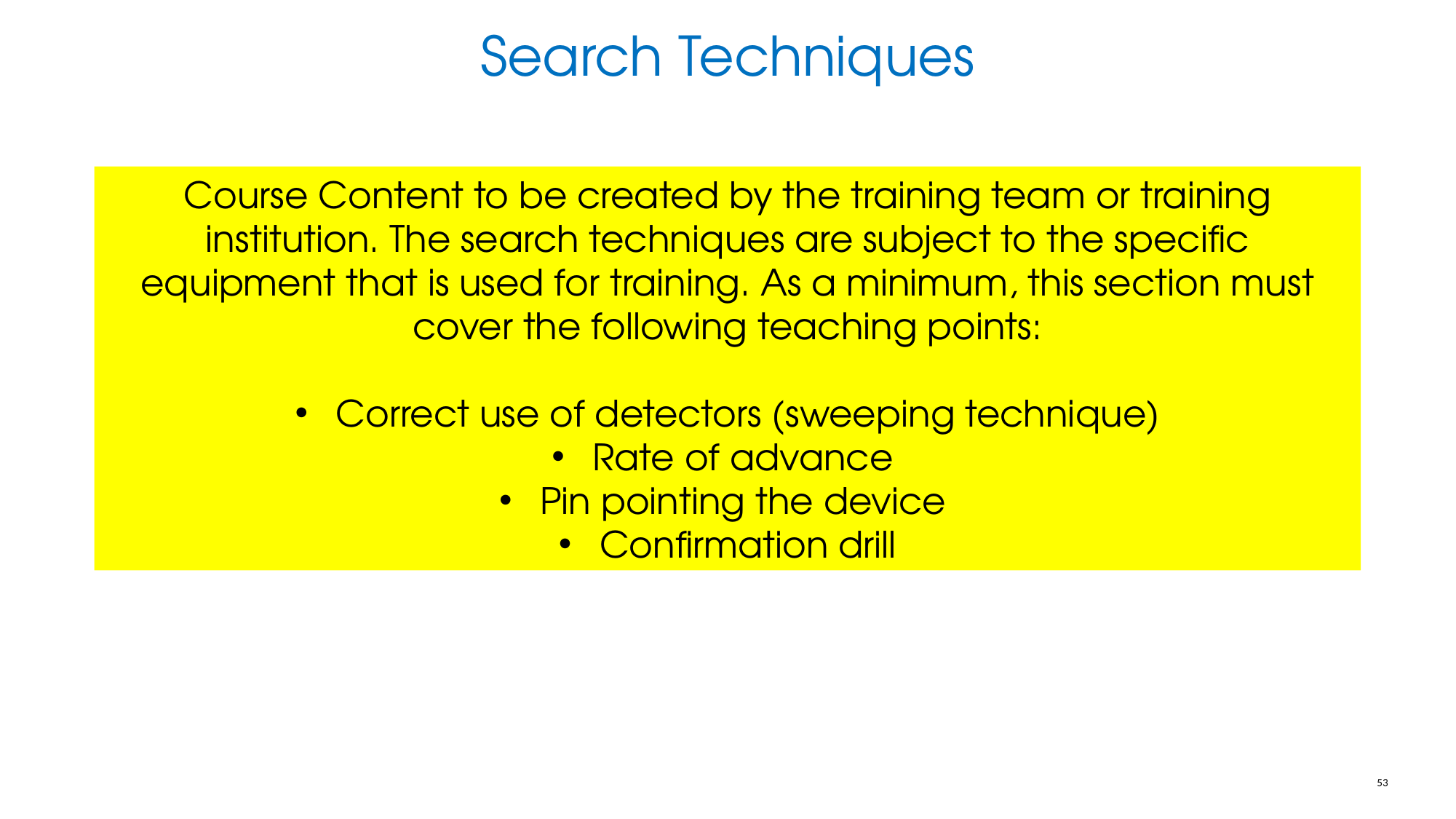

# Search Techniques
Course Content to be created by the training team or training institution. The search techniques are subject to the specific equipment that is used for training. As a minimum, this section must cover the following teaching points:

Correct use of detectors (sweeping technique)
Rate of advance
Pin pointing the device
Confirmation drill